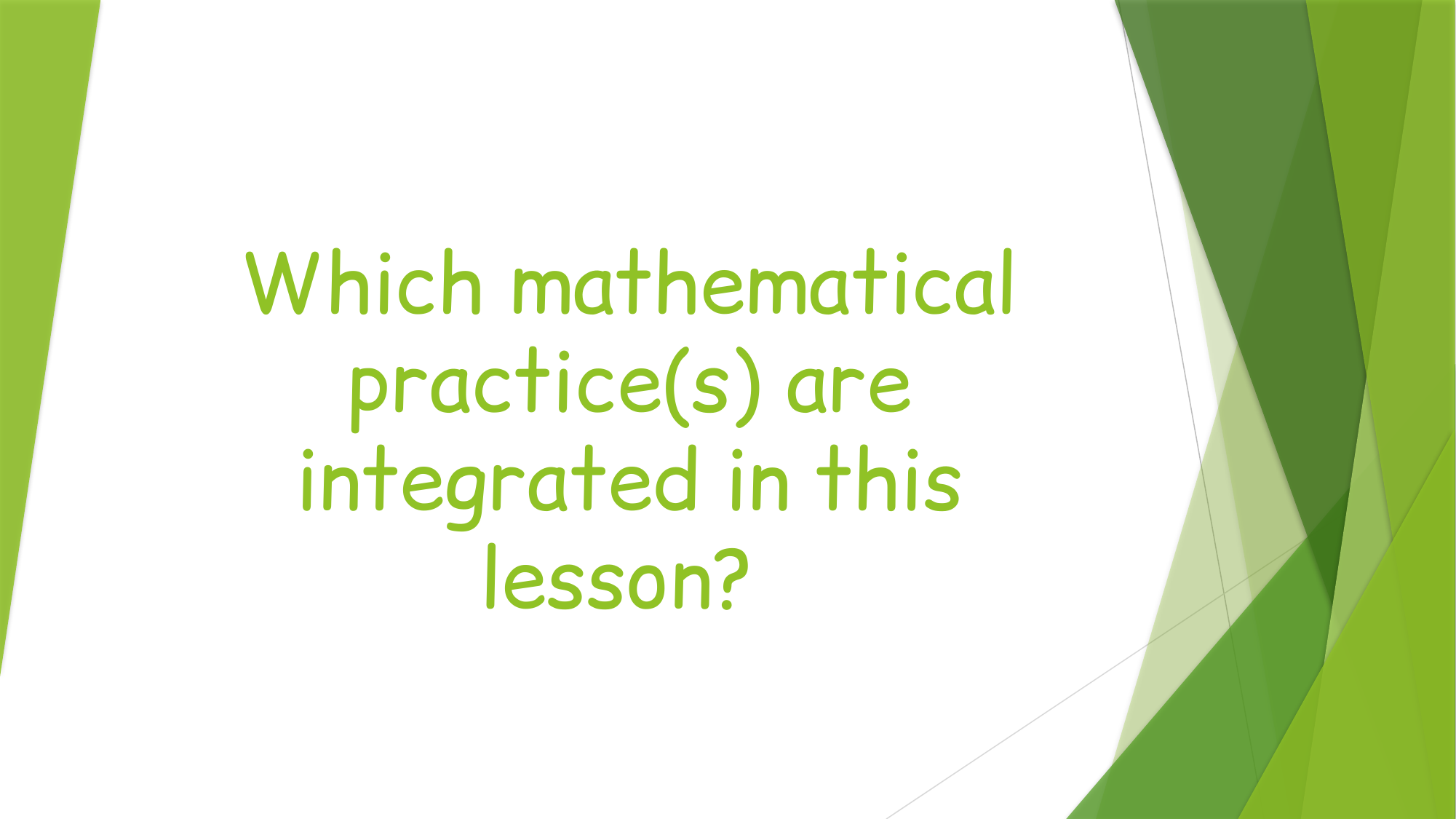

# Which mathematical practice(s) are integrated in this lesson?